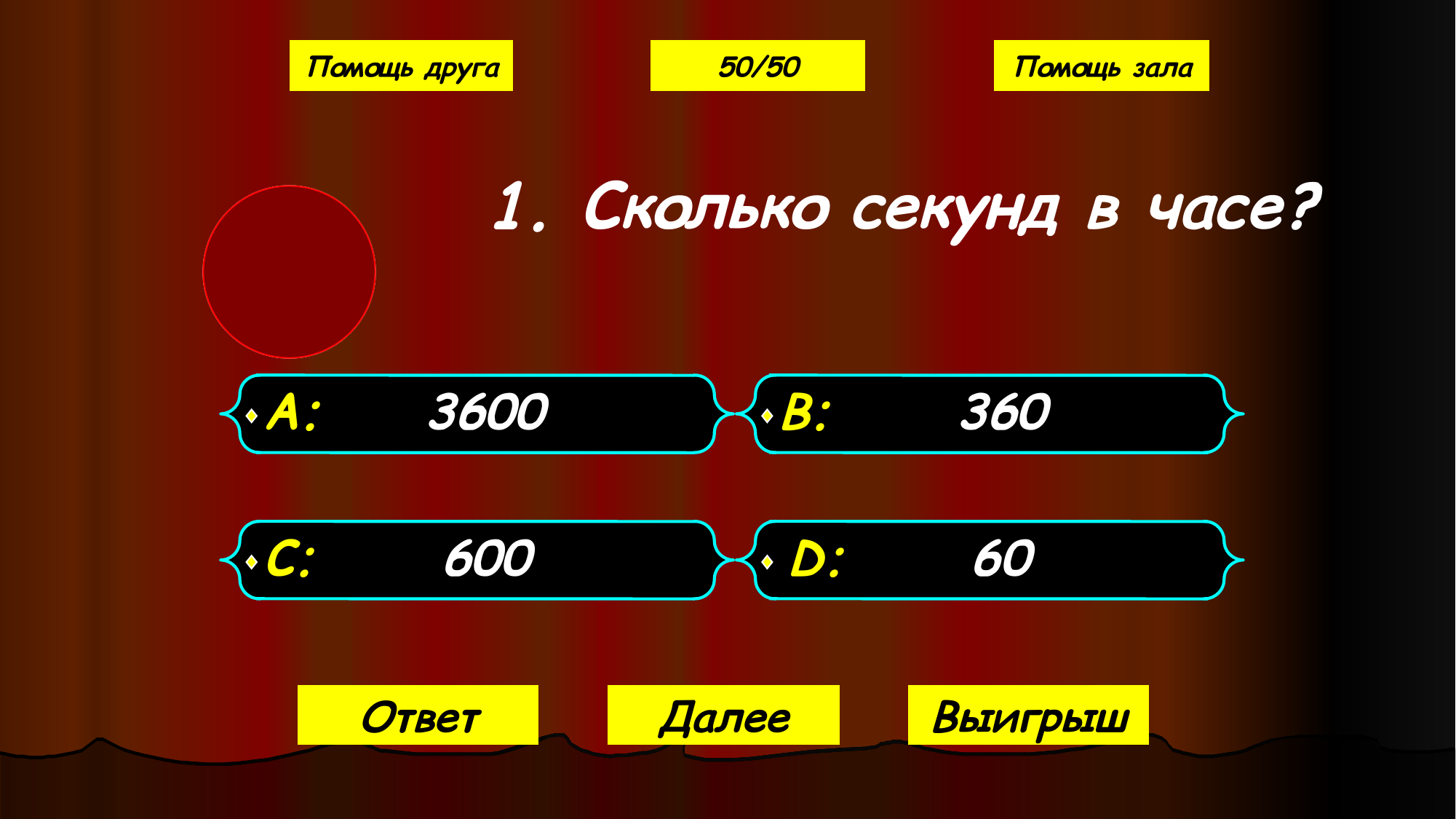

Помощь друга
50/50
Помощь зала
1. Сколько секунд в часе?

А:     3600
В:      360

С:        600

D:      60

Ответ
Далее
Выигрыш